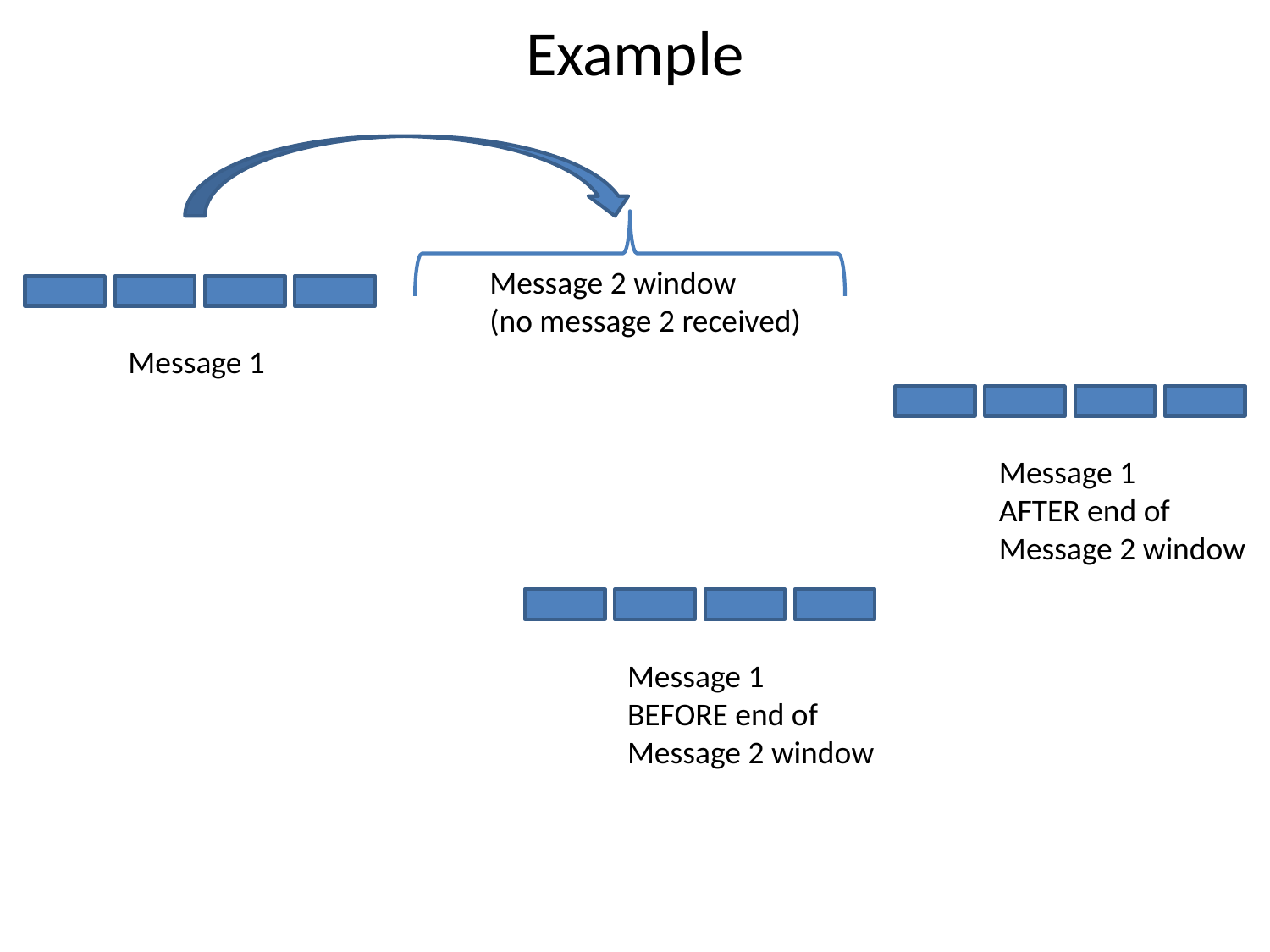

# Example

Message 2 window
(no message 2 received)

Message 1

Message 1
AFTER end of
Message 2 window

Message 1
BEFORE end of
Message 2 window